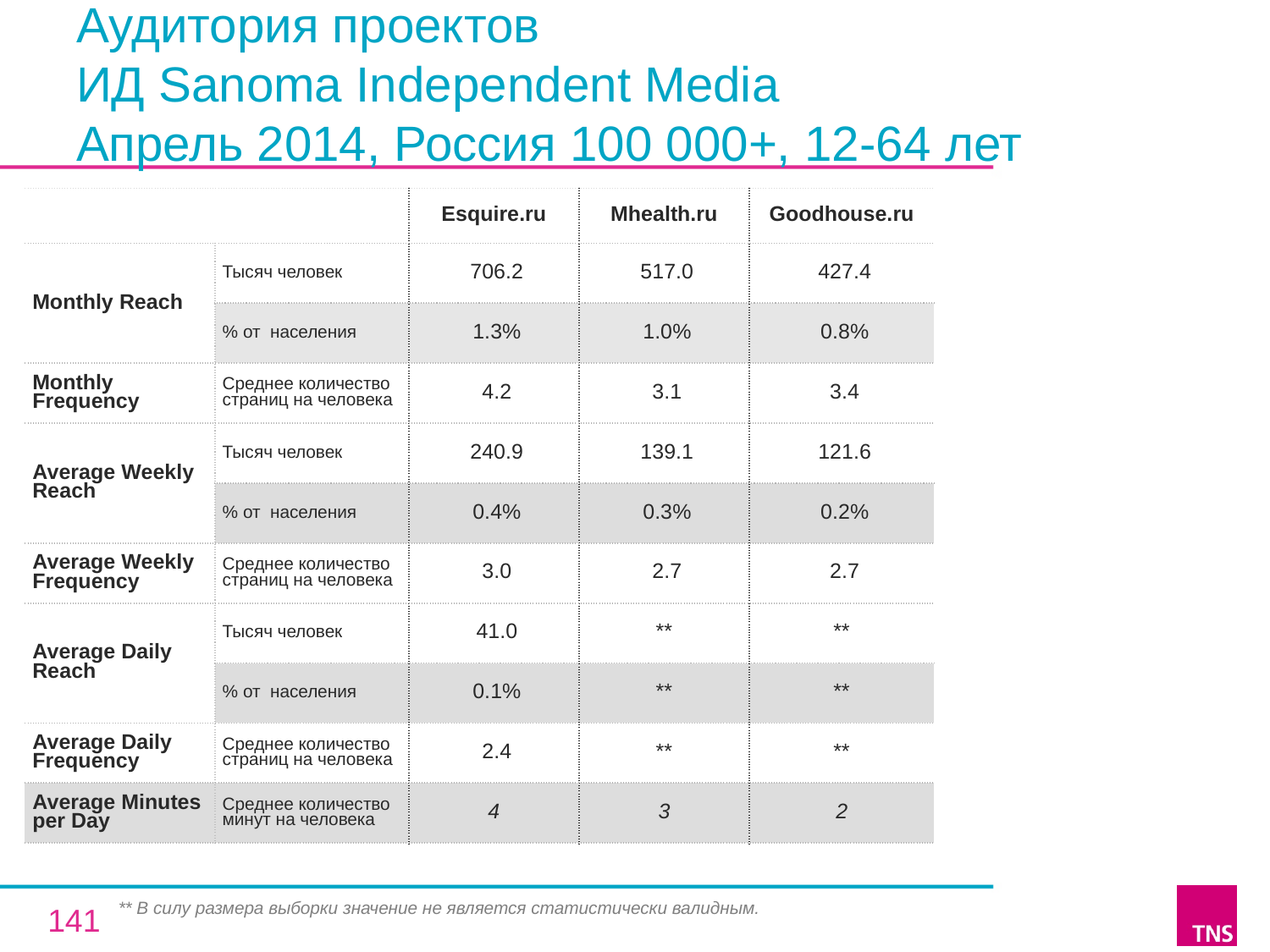

# Аудитория проектов ИД Sanoma Independent Media Апрель 2014, Россия 100 000+, 12-64 лет
|  |  | Esquire.ru | Mhealth.ru | Goodhouse.ru |
| --- | --- | --- | --- | --- |
| Monthly Reach | Тысяч человек | 706.2 | 517.0 | 427.4 |
|  | % от населения | 1.3% | 1.0% | 0.8% |
| Monthly Frequency | Среднее количество страниц на человека | 4.2 | 3.1 | 3.4 |
| Average Weekly Reach | Тысяч человек | 240.9 | 139.1 | 121.6 |
|  | % от населения | 0.4% | 0.3% | 0.2% |
| Average Weekly Frequency | Среднее количество страниц на человека | 3.0 | 2.7 | 2.7 |
| Average Daily Reach | Тысяч человек | 41.0 | \*\* | \*\* |
|  | % от населения | 0.1% | \*\* | \*\* |
| Average Daily Frequency | Среднее количество страниц на человека | 2.4 | \*\* | \*\* |
| Average Minutes per Day | Среднее количество минут на человека | 4 | 3 | 2 |
** В силу размера выборки значение не является статистически валидным.
141